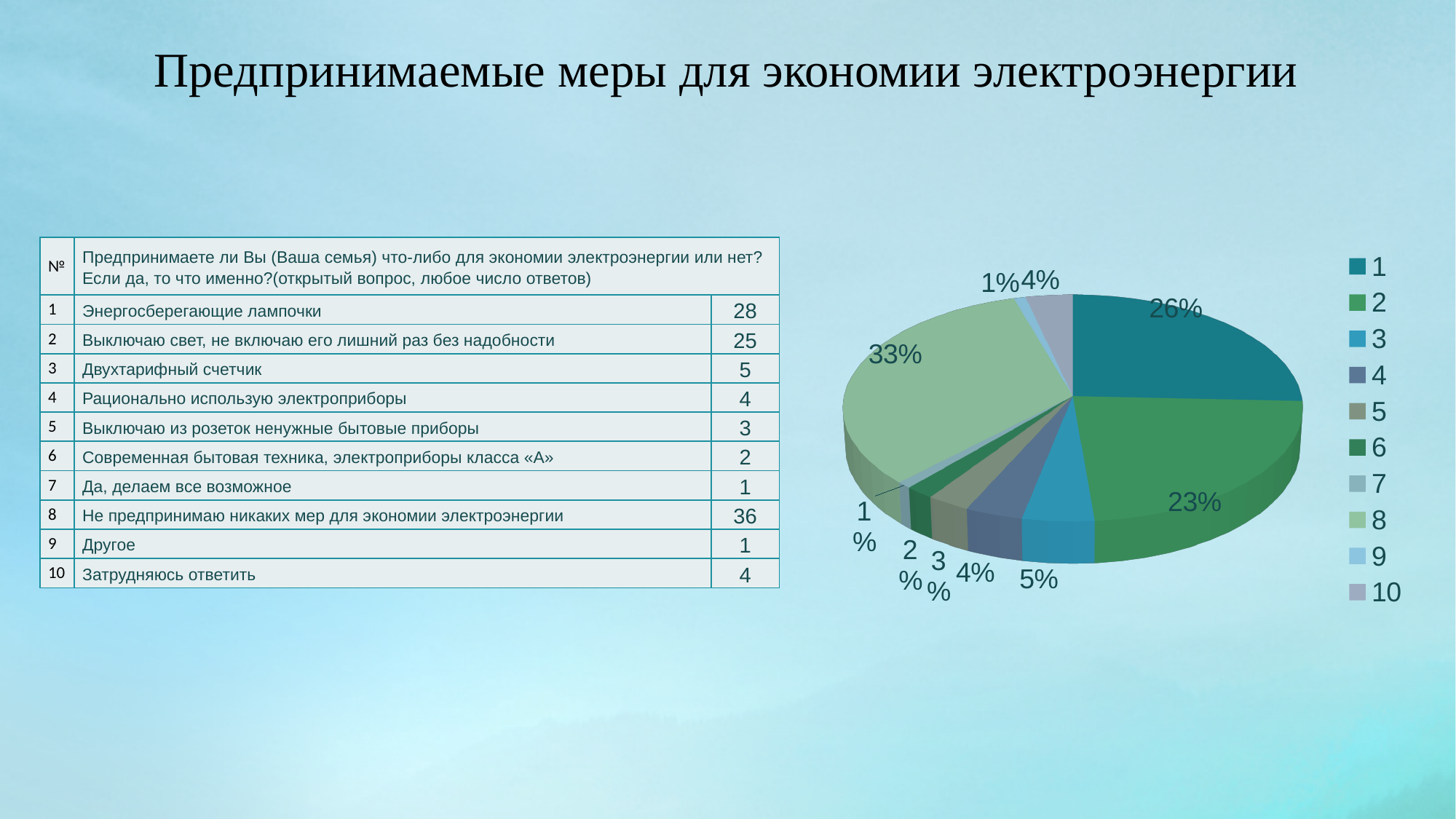

Предпринимаемые меры для экономии электроэнергии

[unsupported chart]

| № | Предпринимаете ли Вы (Ваша семья) что-либо для экономии электроэнергии или нет? Если да, то что именно?(открытый вопрос, любое число ответов) |  |
| --- | --- | --- |
| 1 | Энергосберегающие лампочки | 28 |
| 2 | Выключаю свет, не включаю его лишний раз без надобности | 25 |
| 3 | Двухтарифный счетчик | 5 |
| 4 | Рационально использую электроприборы | 4 |
| 5 | Выключаю из розеток ненужные бытовые приборы | 3 |
| 6 | Современная бытовая техника, электроприборы класса «А» | 2 |
| 7 | Да, делаем все возможное | 1 |
| 8 | Не предпринимаю никаких мер для экономии электроэнергии | 36 |
| 9 | Другое | 1 |
| 10 | Затрудняюсь ответить | 4 |